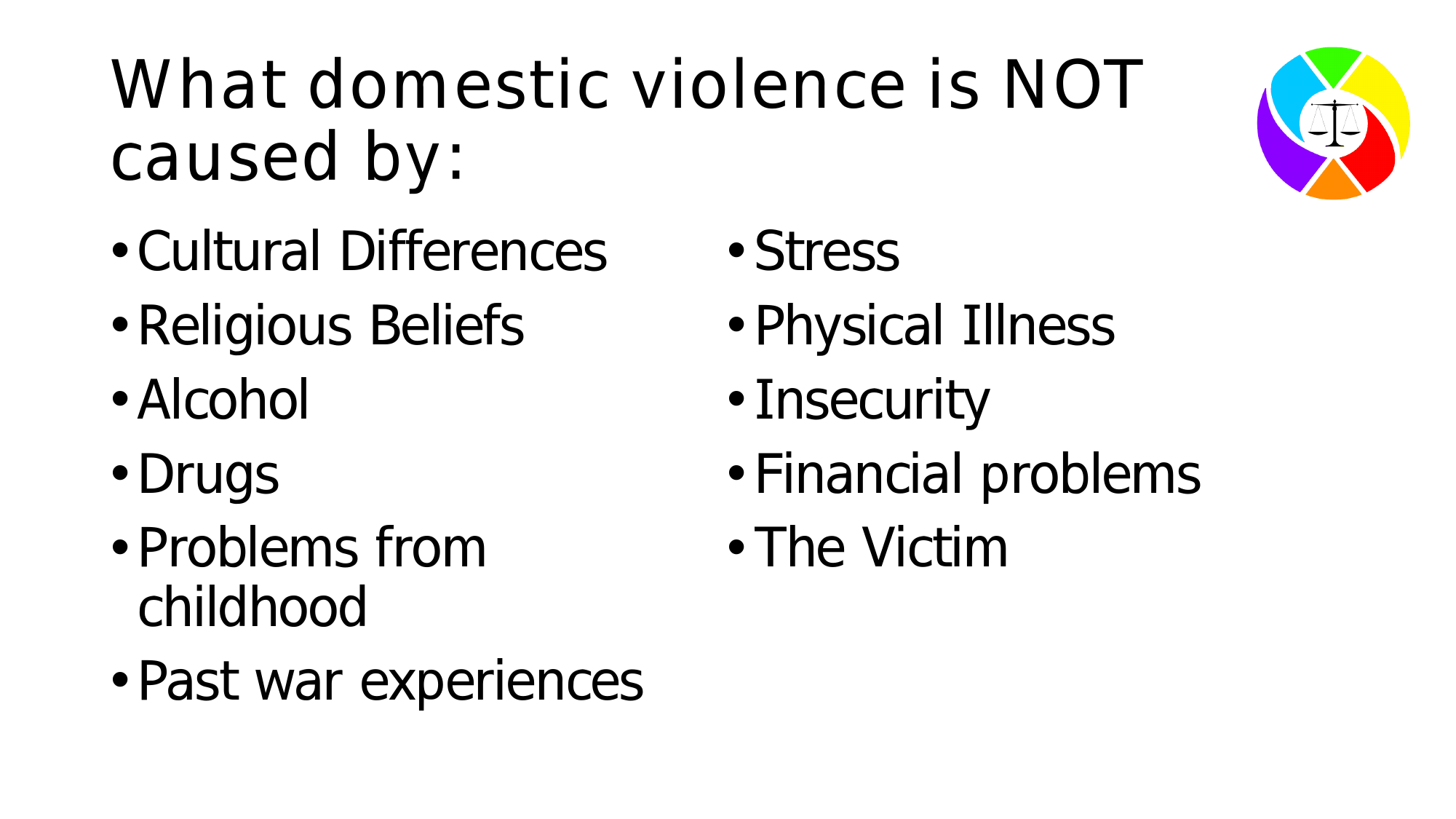

# What domestic violence is NOT caused by:
Cultural Differences
Religious Beliefs
Alcohol
Drugs
Problems from childhood
Past war experiences
Stress
Physical Illness
Insecurity
Financial problems
The Victim